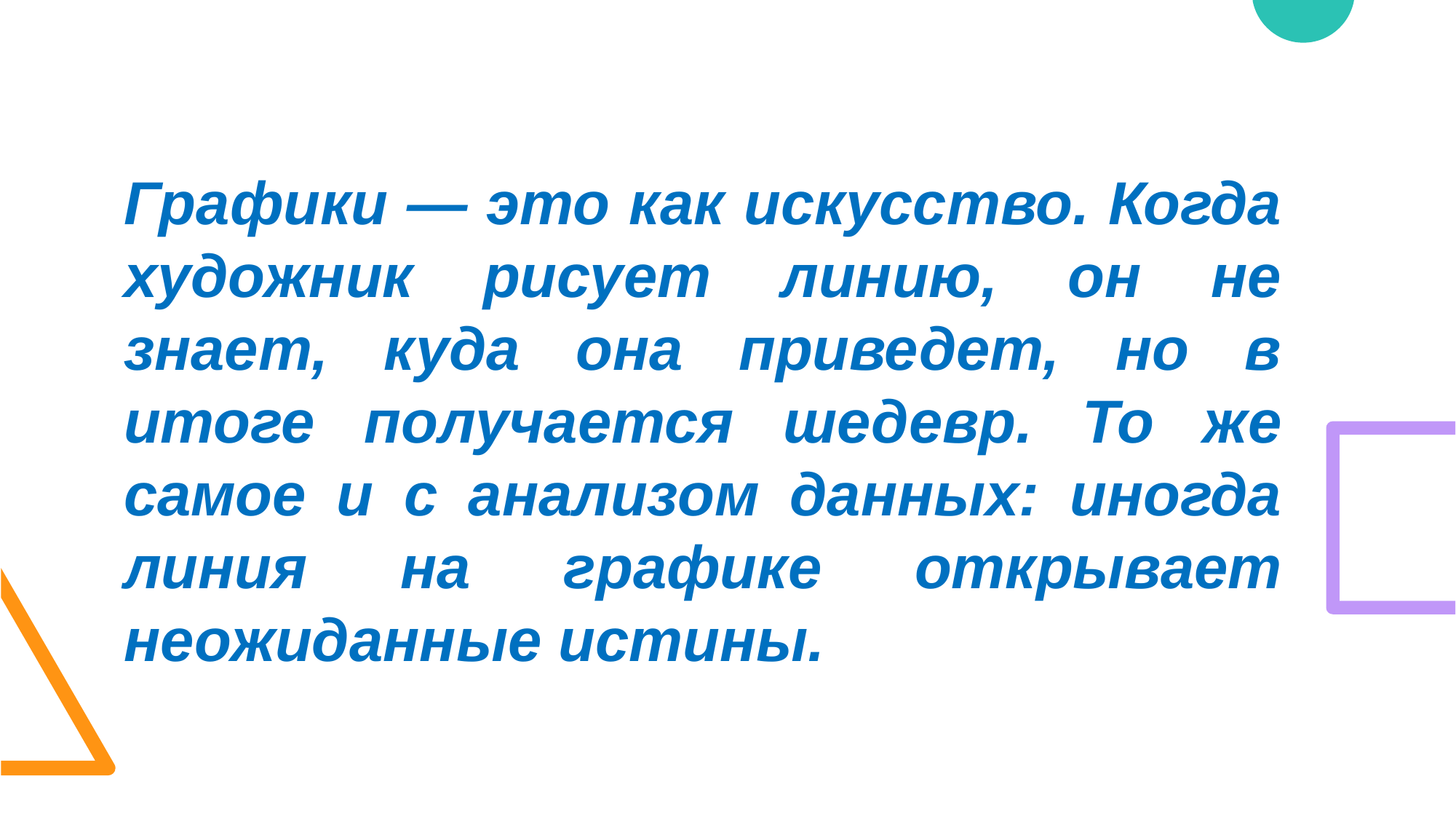

Графики — это как искусство. Когда художник рисует линию, он не знает, куда она приведет, но в итоге получается шедевр. То же самое и с анализом данных: иногда линия на графике открывает неожиданные истины.